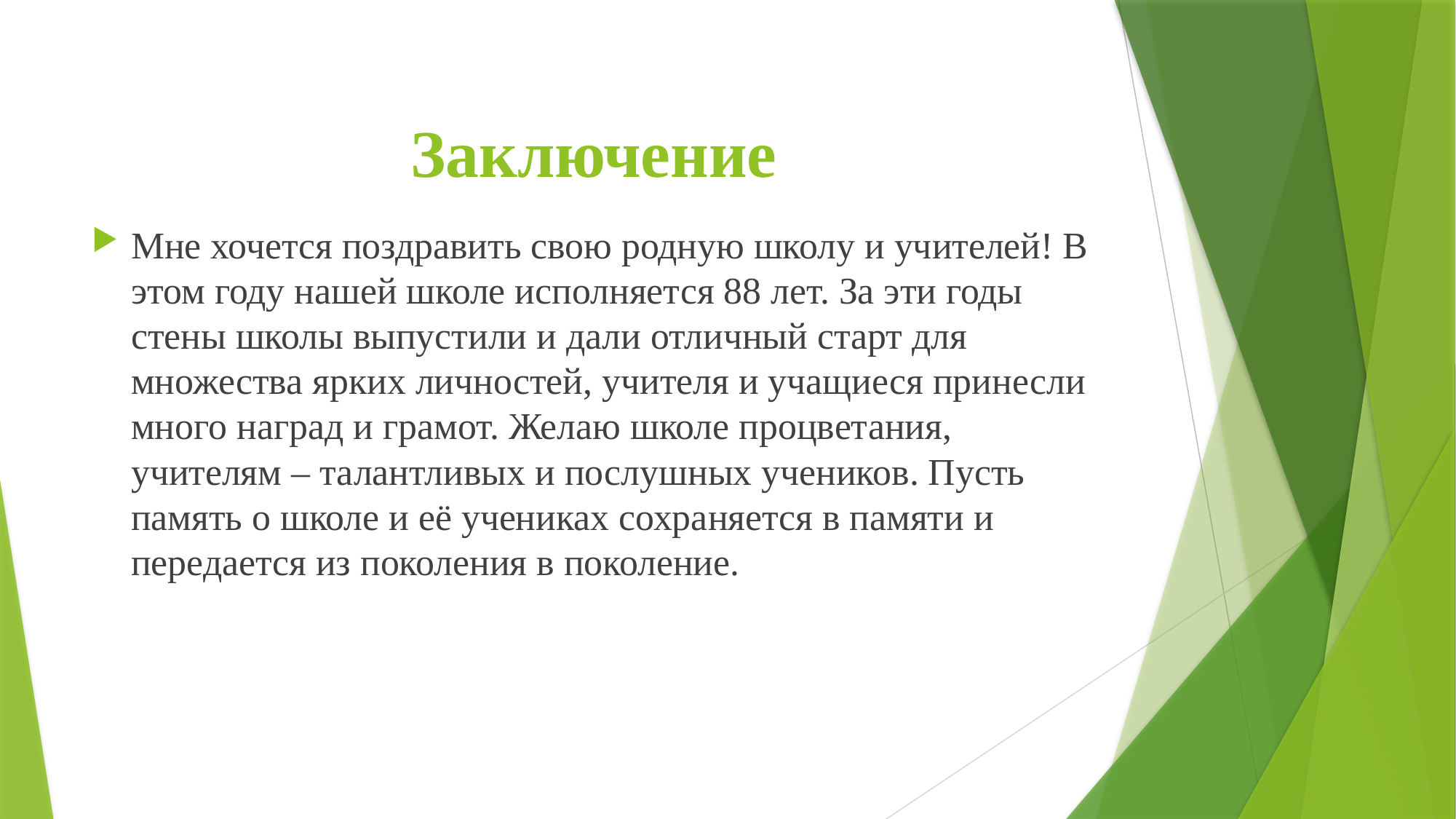

# Заключение
Мне хочется поздравить свою родную школу и учителей! В этом году нашей школе исполняется 88 лет. За эти годы стены школы выпустили и дали отличный старт для множества ярких личностей, учителя и учащиеся принесли много наград и грамот. Желаю школе процветания, учителям – талантливых и послушных учеников. Пусть память о школе и её учениках сохраняется в памяти и передается из поколения в поколение.